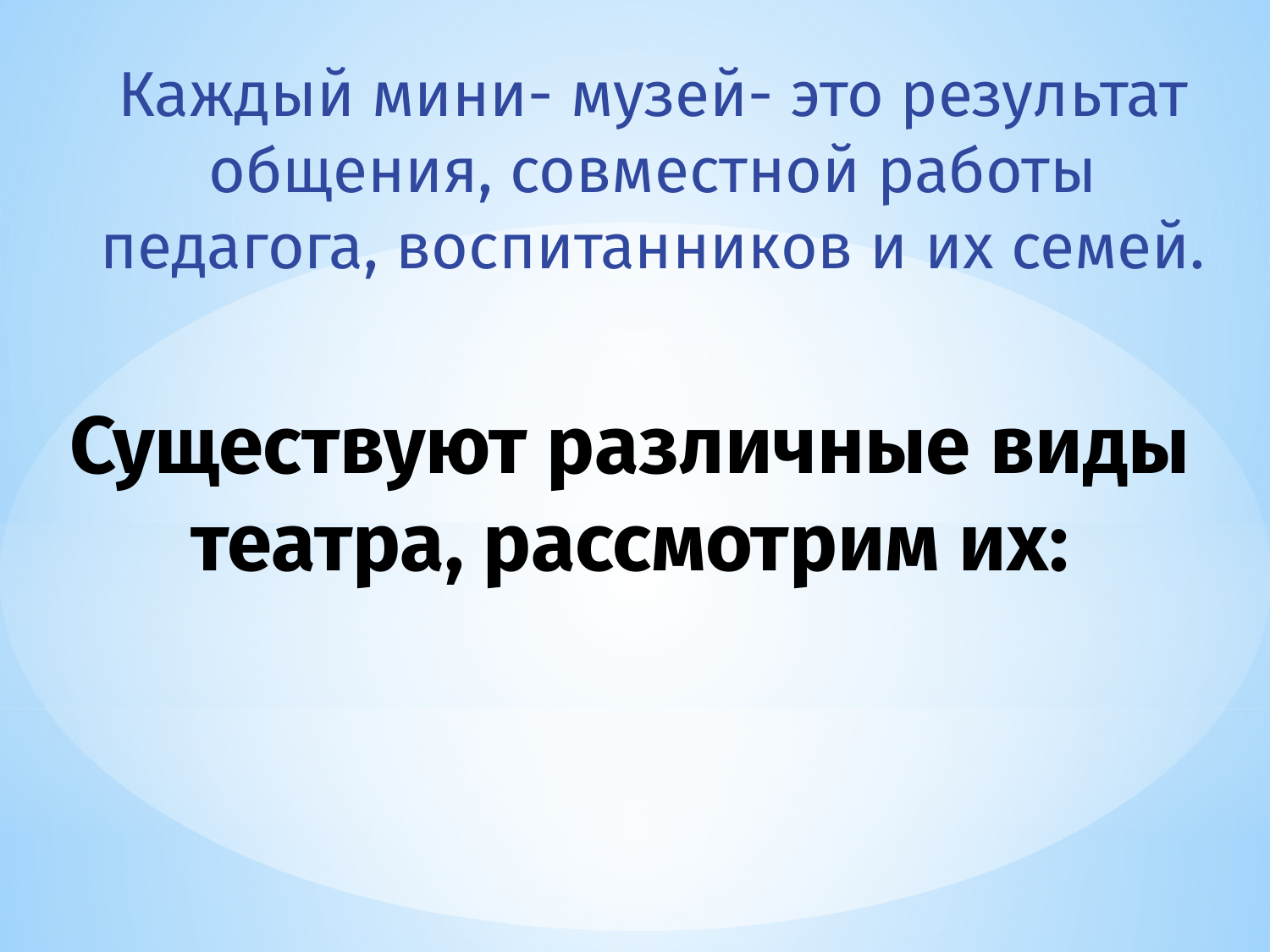

Каждый мини- музей- это результат общения, совместной работы педагога, воспитанников и их семей.
# Существуют различные виды театра, рассмотрим их: